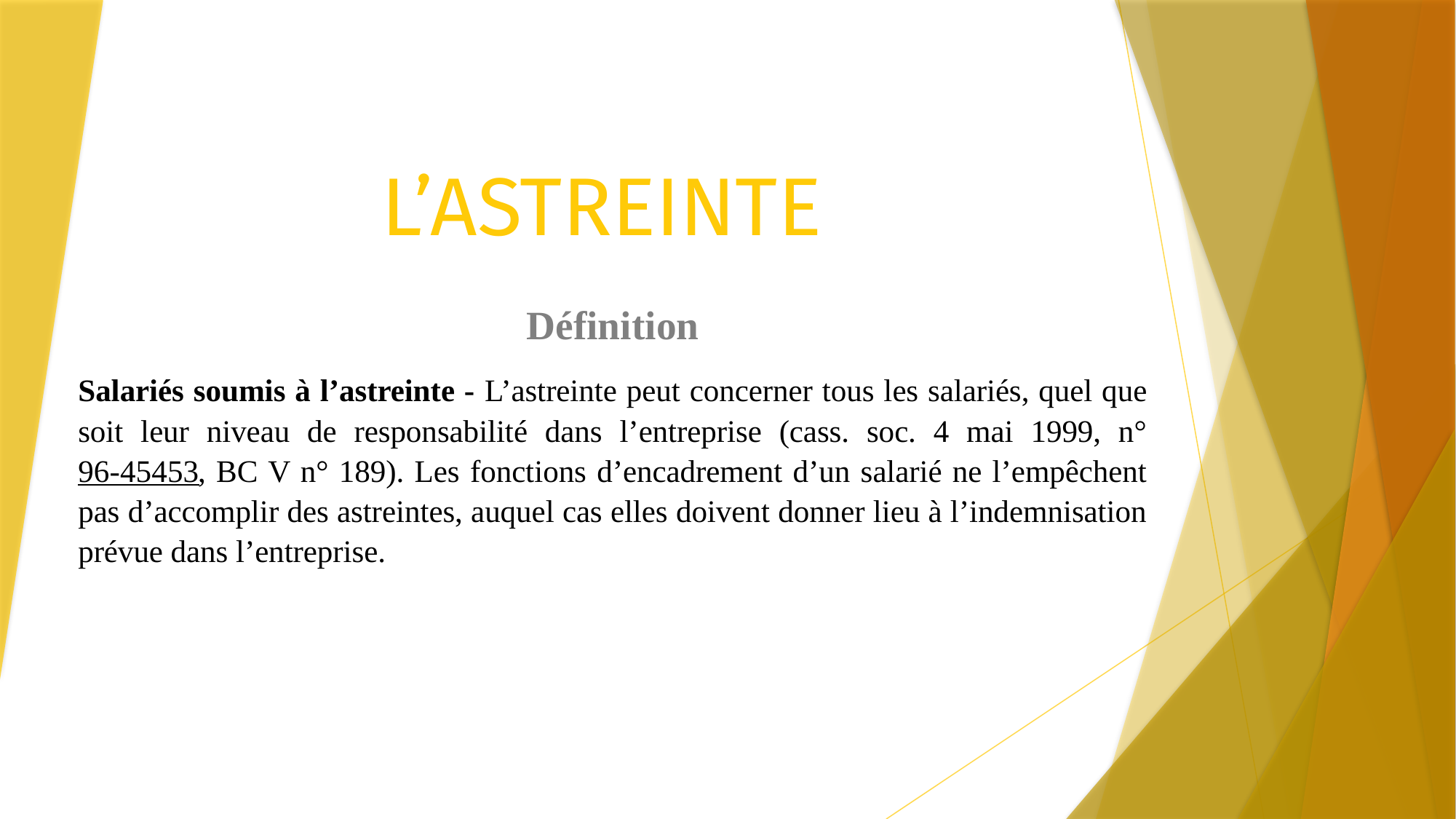

# L’ASTREINTE
Définition
Salariés soumis à l’astreinte - L’astreinte peut concerner tous les salariés, quel que soit leur niveau de responsabilité dans l’entreprise (cass. soc. 4 mai 1999, n° 96-45453, BC V n° 189). Les fonctions d’encadrement d’un salarié ne l’empêchent pas d’accomplir des astreintes, auquel cas elles doivent donner lieu à l’indemnisation prévue dans l’entreprise.